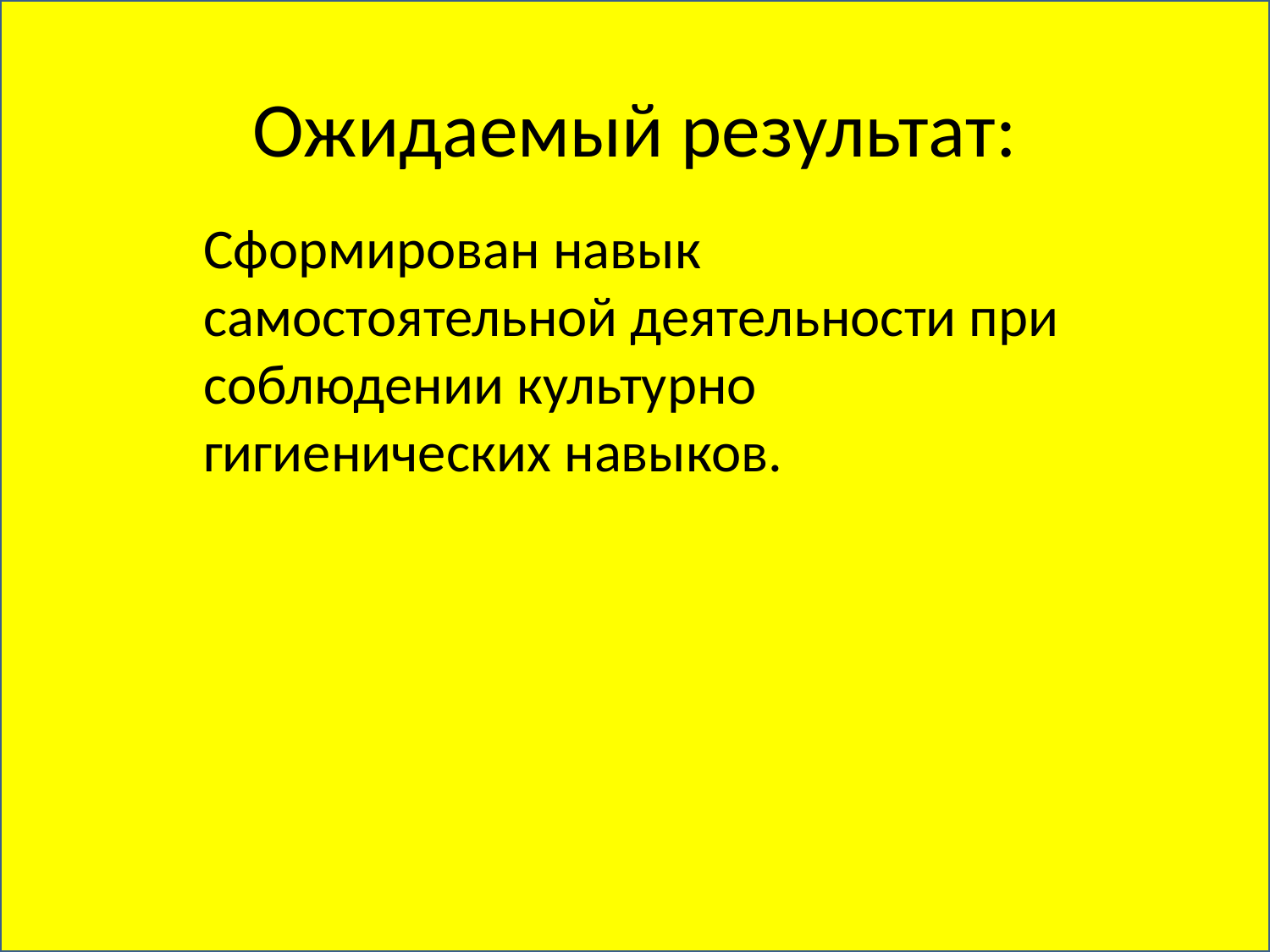

# Ожидаемый результат:
Сформирован навык самостоятельной деятельности при соблюдении культурно гигиенических навыков.